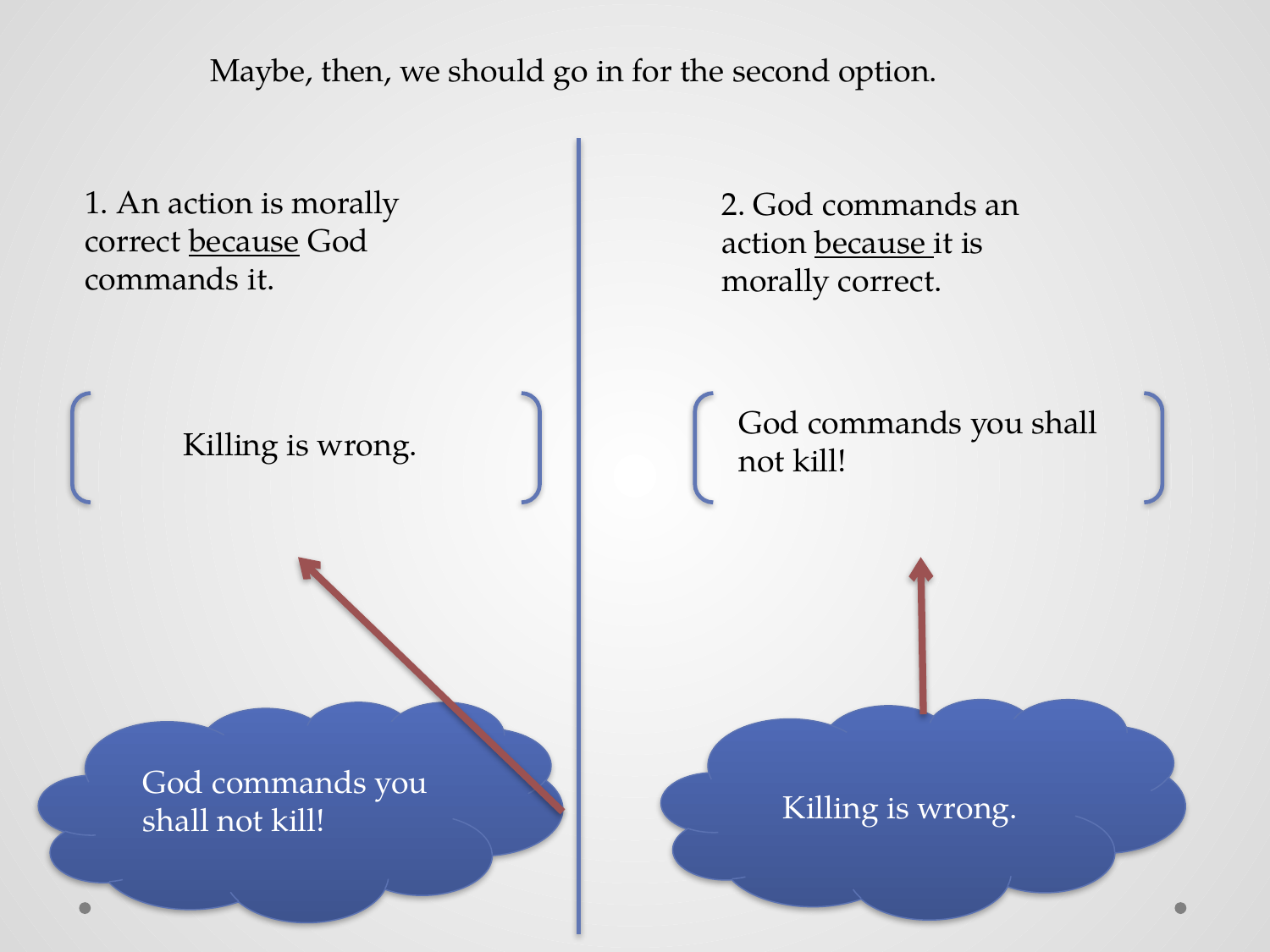

Maybe, then, we should go in for the second option.
1. An action is morally correct because God commands it.
2. God commands an action because it is morally correct.

God commands you shall 	not kill!
Killing is wrong.

God commands you shall not kill!
Killing is wrong.